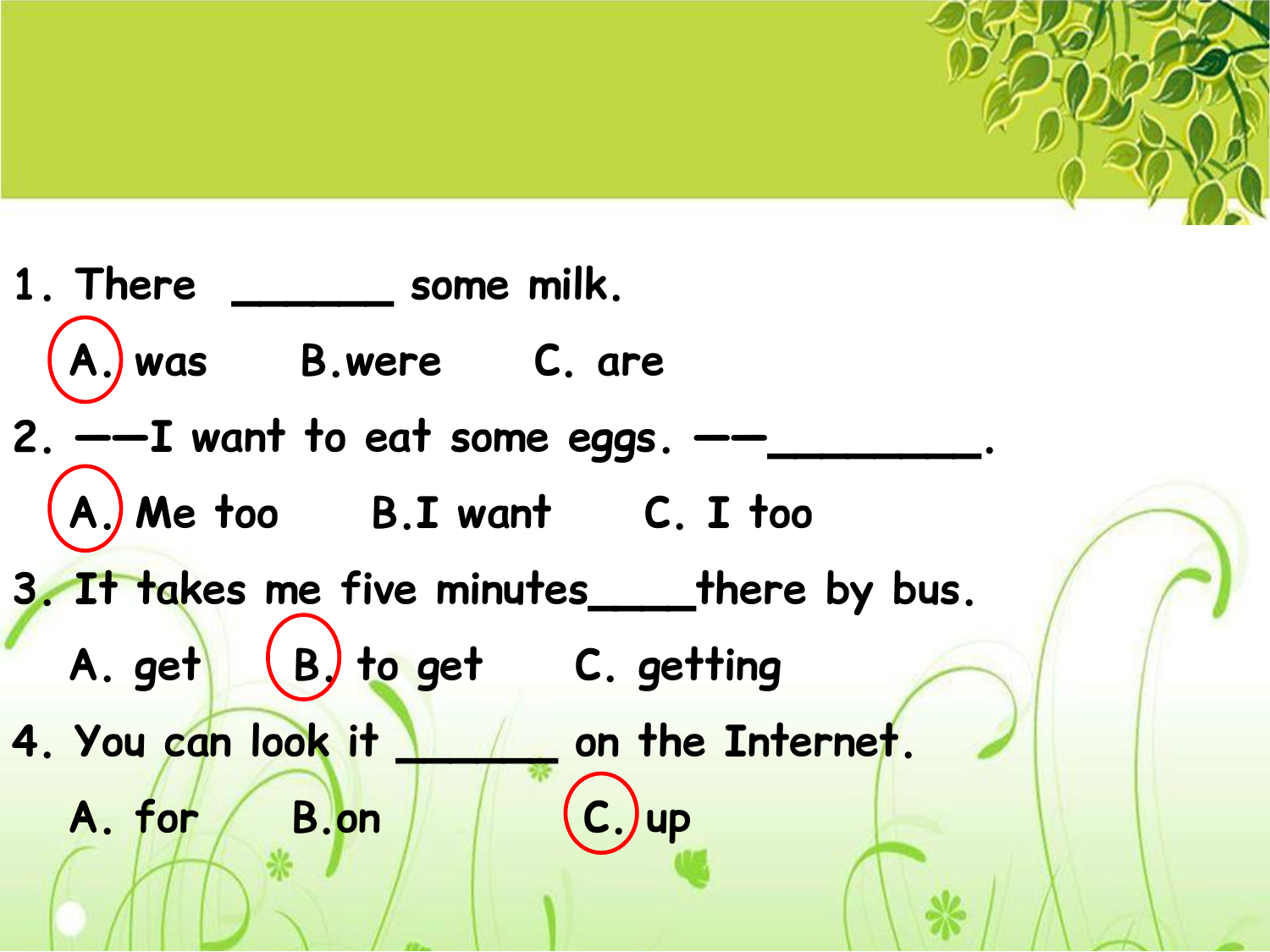

1. There  ______ some milk.
   A. was     B.were     C. are
2. ——I want to eat some eggs. ——________.
   A. Me too     B.I want     C. I too
3. It takes me five minutes____there by bus.
   A. get     B. to get     C. getting
4. You can look it ______ on the Internet.
   A. for     B.on           C. up